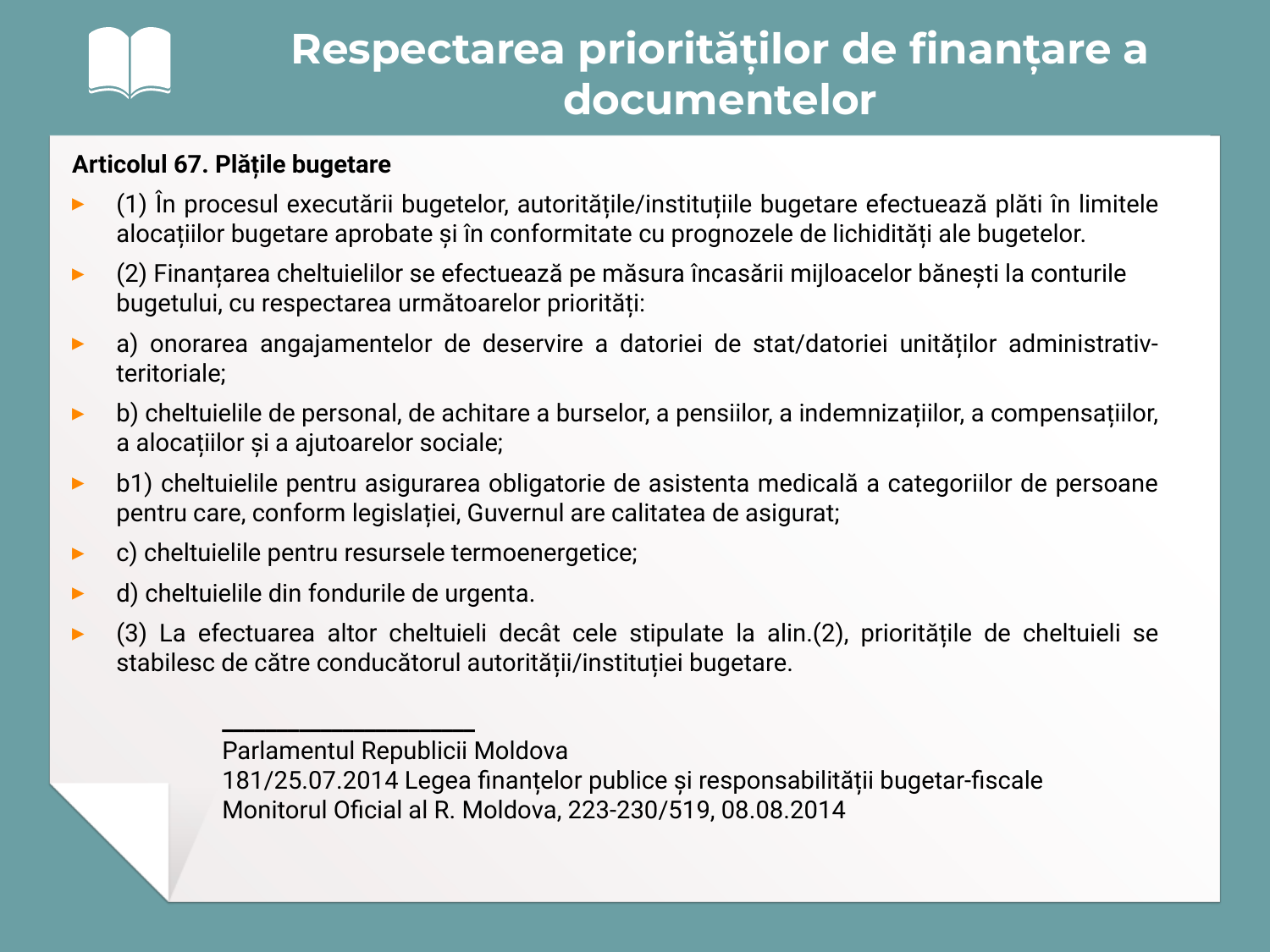

# Respectarea priorităților de finanțare a documentelor

Articolul 67. Plățile bugetare
(1) În procesul executării bugetelor, autoritățile/instituțiile bugetare efectuează plăti în limitele alocațiilor bugetare aprobate și în conformitate cu prognozele de lichidități ale bugetelor.
(2) Finanțarea cheltuielilor se efectuează pe măsura încasării mijloacelor bănești la conturile bugetului, cu respectarea următoarelor priorități:
a) onorarea angajamentelor de deservire a datoriei de stat/datoriei unităților administrativ-teritoriale;
b) cheltuielile de personal, de achitare a burselor, a pensiilor, a indemnizațiilor, a compensațiilor, a alocațiilor și a ajutoarelor sociale;
b1) cheltuielile pentru asigurarea obligatorie de asistenta medicală a categoriilor de persoane pentru care, conform legislației, Guvernul are calitatea de asigurat;
c) cheltuielile pentru resursele termoenergetice;
d) cheltuielile din fondurile de urgenta.
(3) La efectuarea altor cheltuieli decât cele stipulate la alin.(2), prioritățile de cheltuieli se stabilesc de către conducătorul autorității/instituției bugetare.

_______________________
Parlamentul Republicii Moldova
181/25.07.2014 Legea finanțelor publice și responsabilității bugetar-fiscale
Monitorul Oficial al R. Moldova, 223-230/519, 08.08.2014